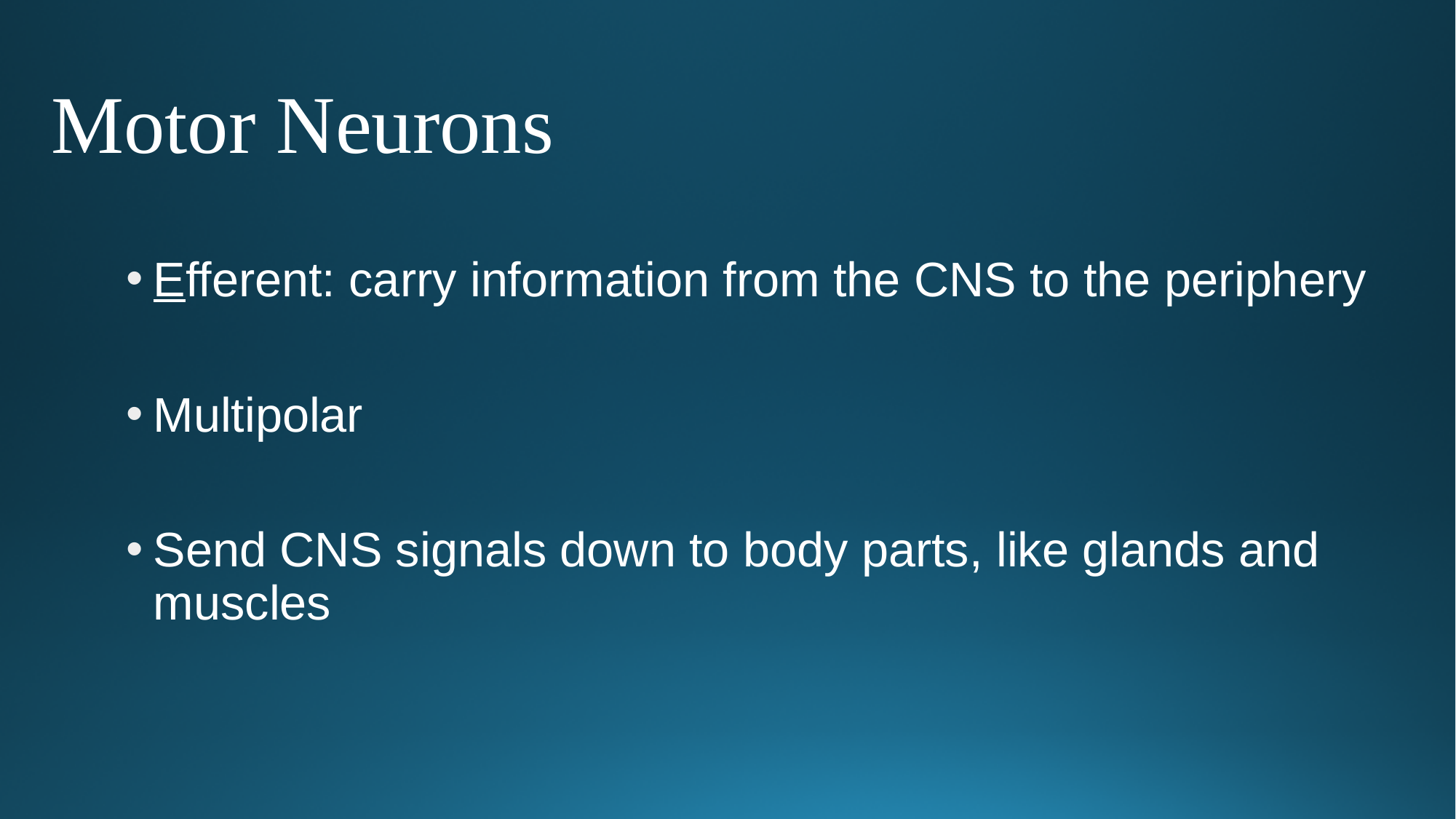

# Motor Neurons
Efferent: carry information from the CNS to the periphery

Multipolar

Send CNS signals down to body parts, like glands and muscles